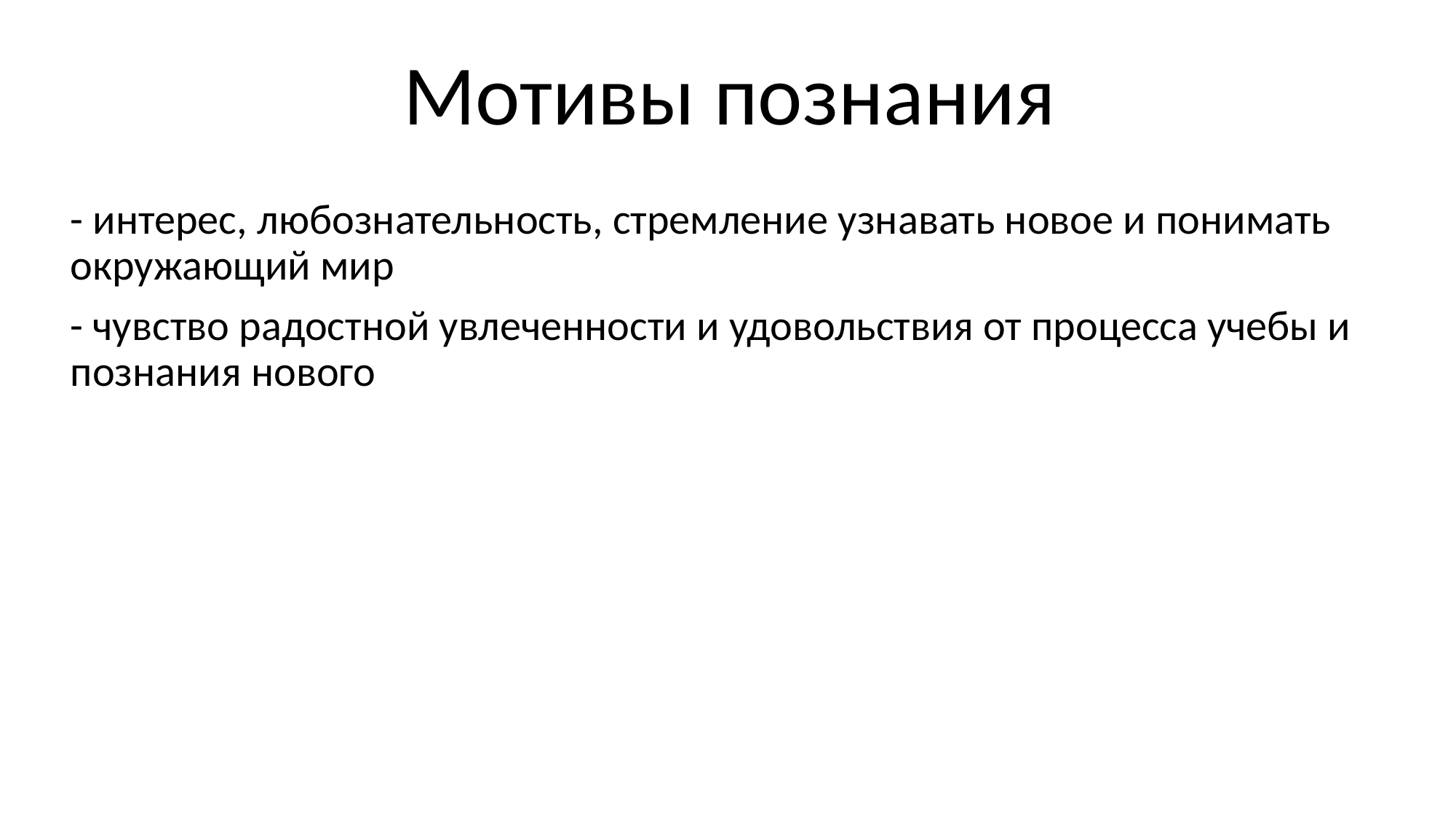

# Мотивы познания
- интерес, любознательность, стремление узнавать новое и понимать окружающий мир
- чувство радостной увлеченности и удовольствия от процесса учебы и познания нового